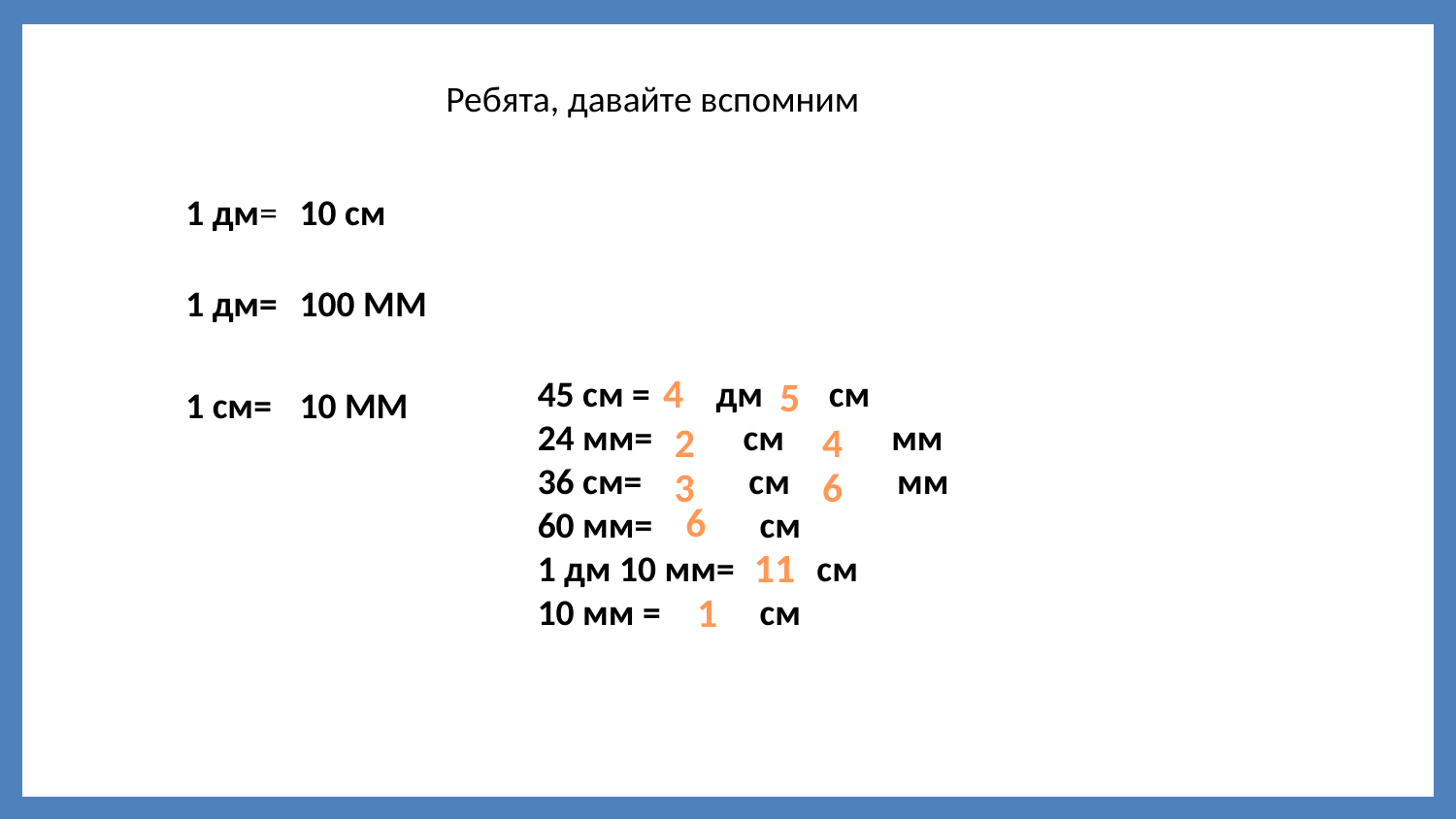

Ребята, давайте вспомним
1 дм=
10 см
1 дм=
100 ММ
4
45 см =        дм        см
24 мм=           см             мм
36 см=             см             мм
60 мм=             см
1 дм 10 мм=          см
10 мм =            см
    5
1 см=
10 ММ
2
4
3
6
6
11
1